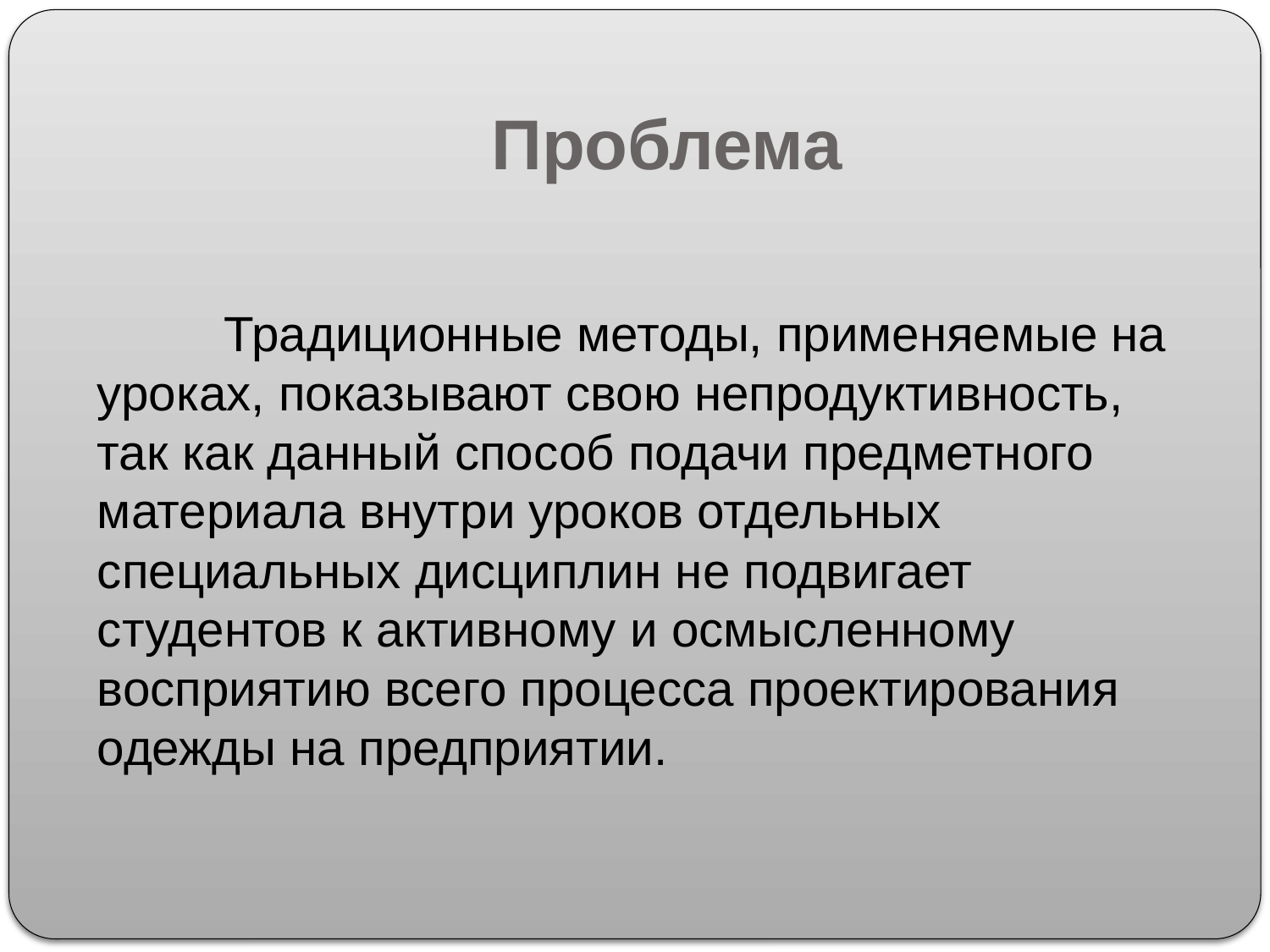

# Проблема
	Традиционные методы, применяемые на уроках, показывают свою непродуктивность, так как данный способ подачи предметного материала внутри уроков отдельных специальных дисциплин не подвигает студентов к активному и осмысленному восприятию всего процесса проектирования одежды на предприятии.